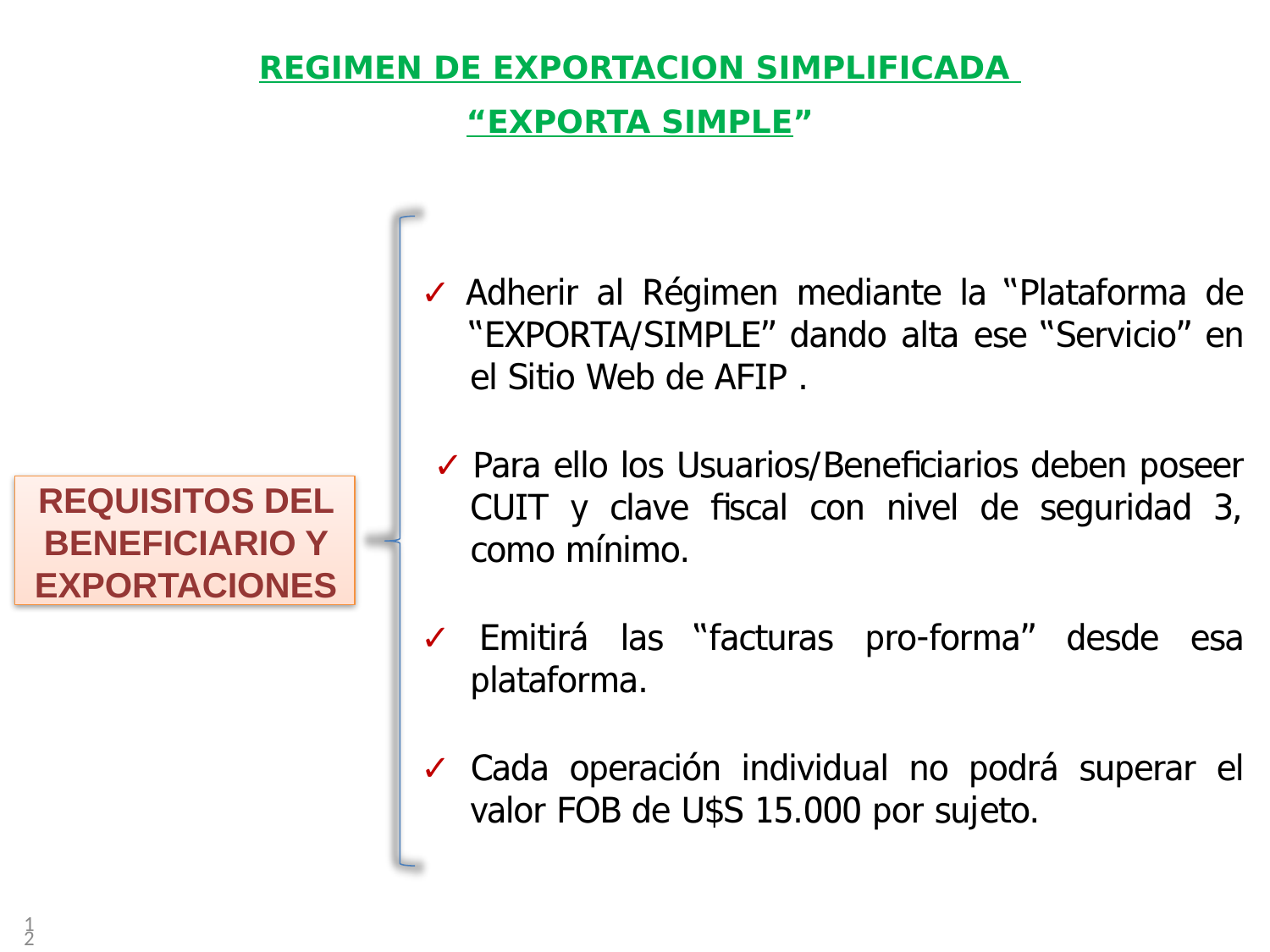

REGIMEN DE EXPORTACION SIMPLIFICADA
“EXPORTA SIMPLE”

✓ Adherir al Régimen mediante la “Plataforma de “EXPORTA/SIMPLE” dando alta ese “Servicio” en el Sitio Web de AFIP .

 ✓ Para ello los Usuarios/Beneficiarios deben poseer CUIT y clave fiscal con nivel de seguridad 3, como mínimo.

✓ Emitirá las “facturas pro-forma” desde esa plataforma.

✓ Cada operación individual no podrá superar el valor FOB de U$S 15.000 por sujeto.
REQUISITOS DEL BENEFICIARIO Y EXPORTACIONES
12